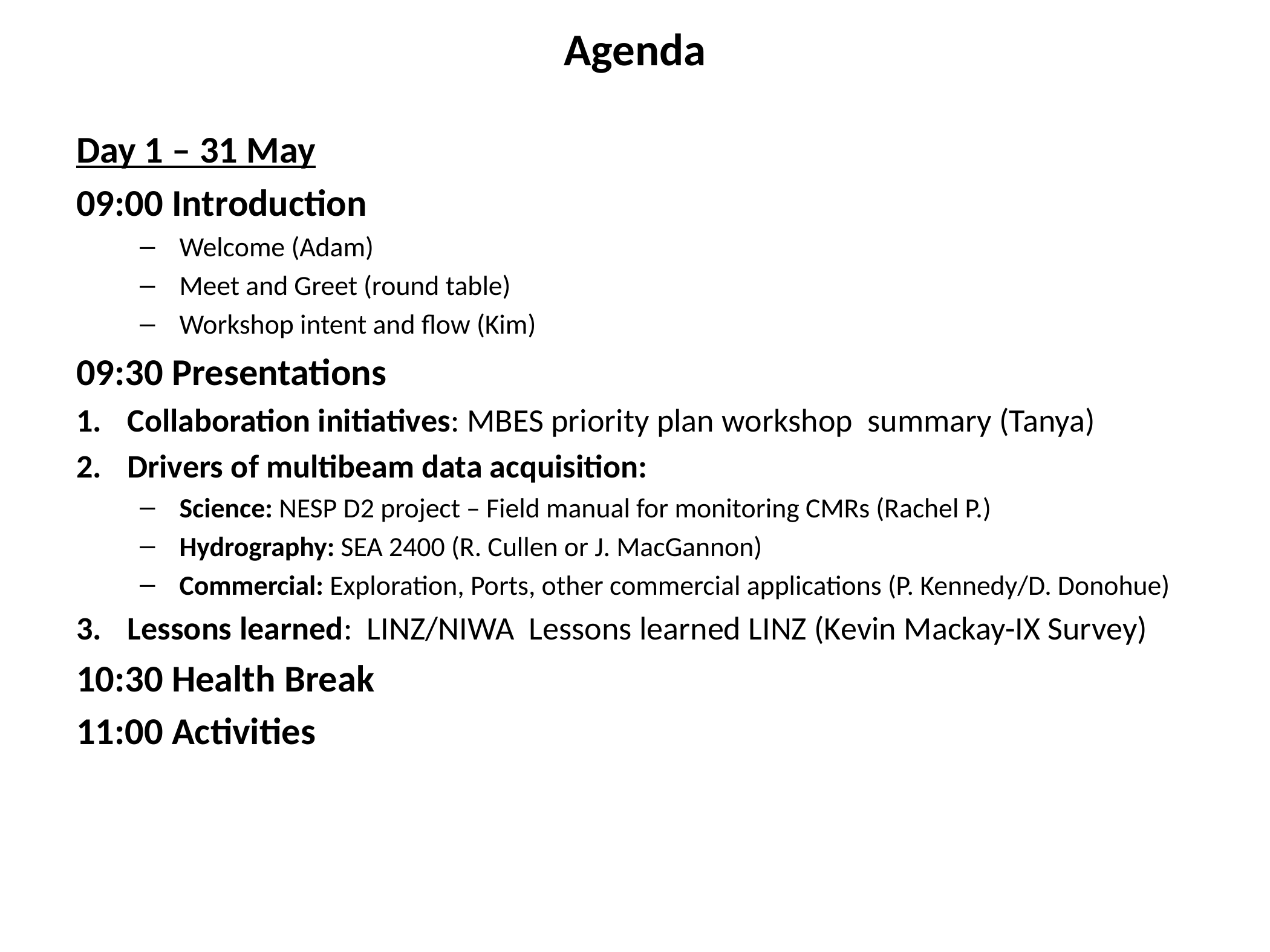

# Agenda
Day 1 – 31 May
09:00 Introduction
Welcome (Adam)
Meet and Greet (round table)
Workshop intent and flow (Kim)
09:30 Presentations
Collaboration initiatives: MBES priority plan workshop  summary (Tanya)
Drivers of multibeam data acquisition:
Science: NESP D2 project – Field manual for monitoring CMRs (Rachel P.)
Hydrography: SEA 2400 (R. Cullen or J. MacGannon)
Commercial: Exploration, Ports, other commercial applications (P. Kennedy/D. Donohue)
Lessons learned:  LINZ/NIWA  Lessons learned LINZ (Kevin Mackay-IX Survey)
10:30 Health Break
11:00 Activities